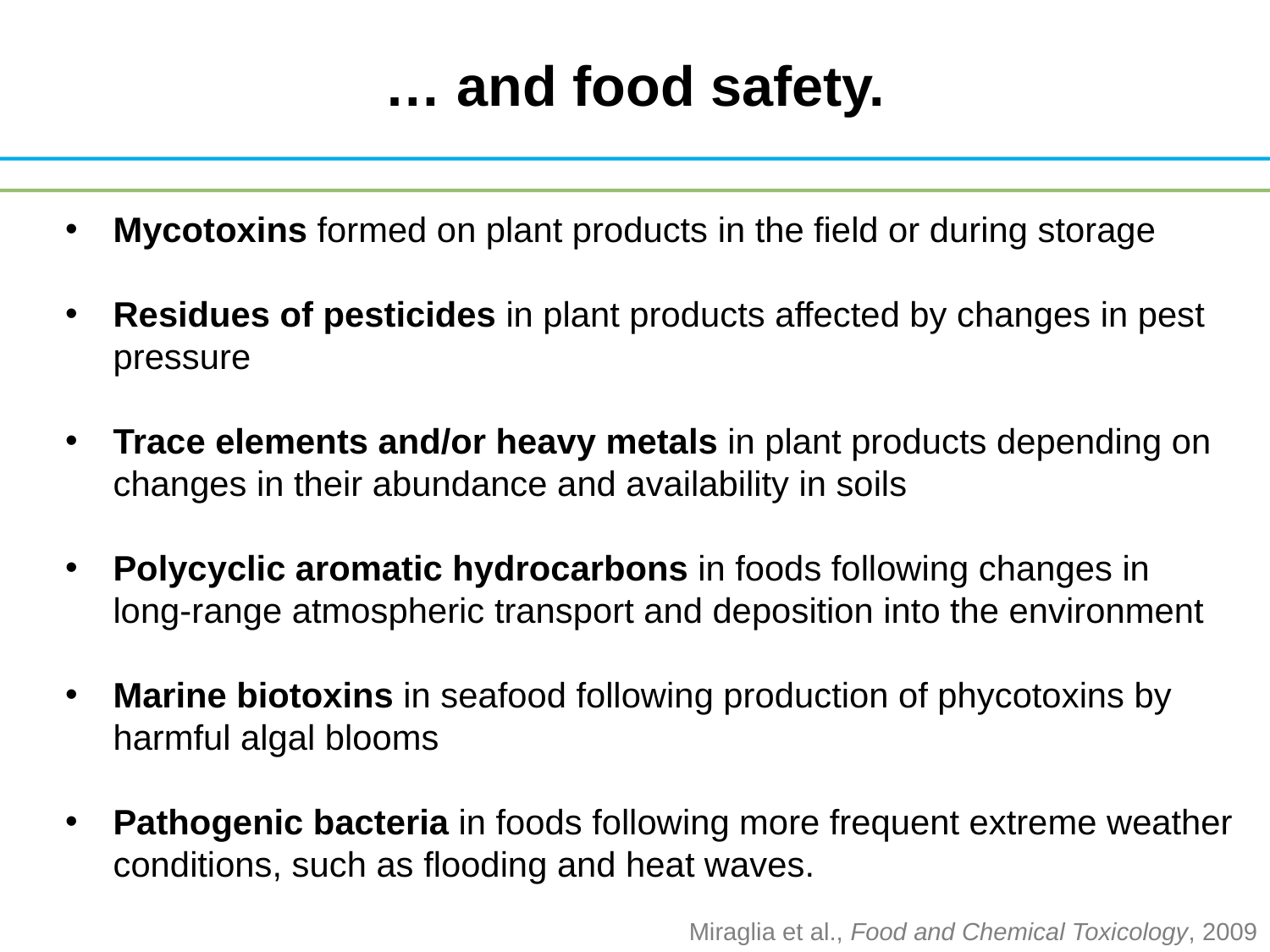

… and food safety.

Mycotoxins formed on plant products in the field or during storage

Residues of pesticides in plant products affected by changes in pest pressure

Trace elements and/or heavy metals in plant products depending on changes in their abundance and availability in soils

Polycyclic aromatic hydrocarbons in foods following changes in long-range atmospheric transport and deposition into the environment

Marine biotoxins in seafood following production of phycotoxins by harmful algal blooms

Pathogenic bacteria in foods following more frequent extreme weather conditions, such as flooding and heat waves.
Miraglia et al., Food and Chemical Toxicology, 2009